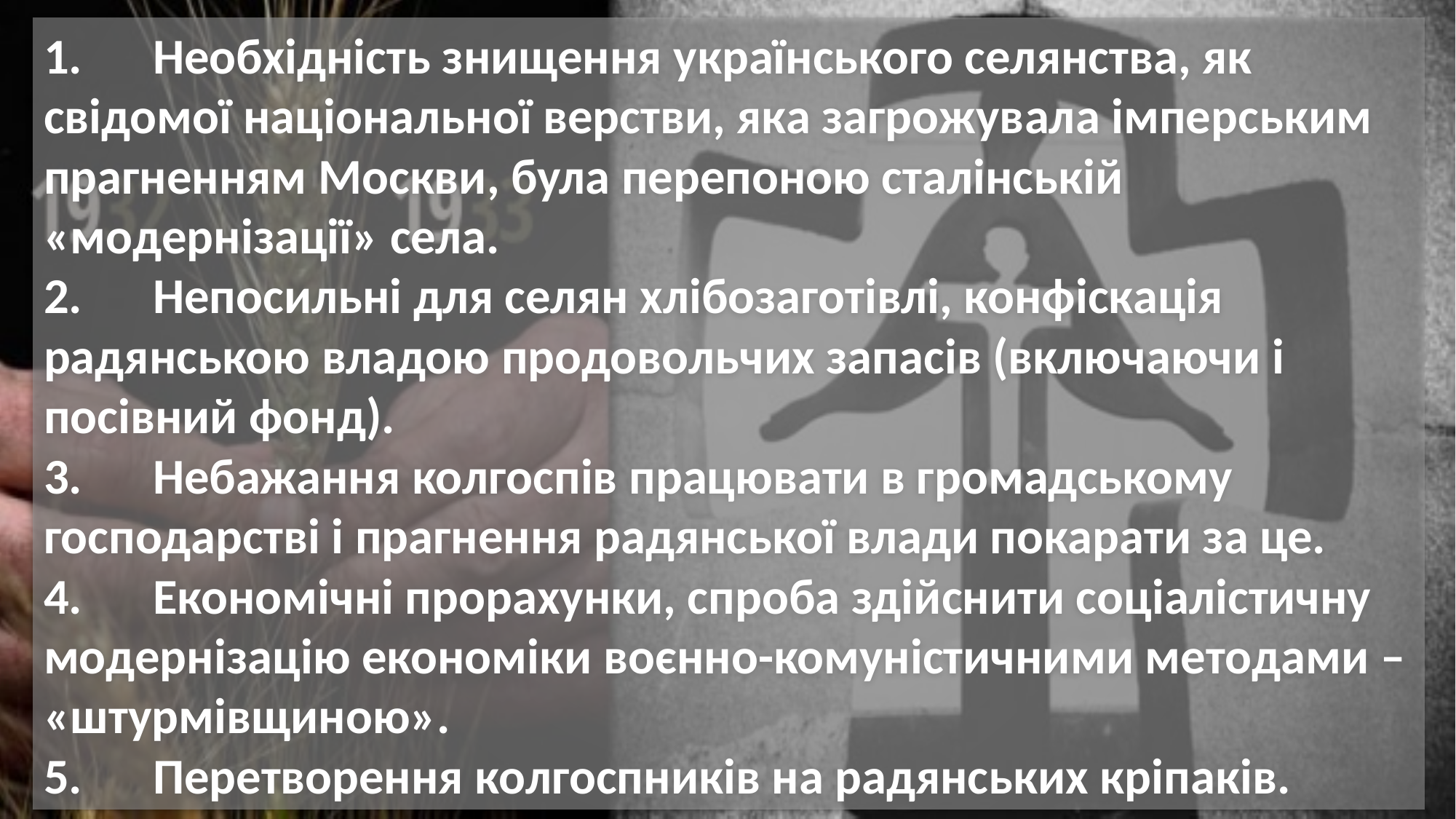

1.	Необхідність знищення українського селянства, як свідомої національної верстви, яка загрожувала імперським прагненням Москви, була перепоною сталінській «модернізації» села.
2.	Непосильні для селян хлібозаготівлі, конфіскація радянською владою продовольчих запасів (включаючи і посівний фонд).
3.	Небажання колгоспів працювати в громадському господарстві і прагнення радянської влади покарати за це.
4.	Економічні прорахунки, спроба здійснити соціалістичну модернізацію економіки воєнно-комуністичними методами – «штурмівщиною».
5.	Перетворення колгоспників на радянських кріпаків.